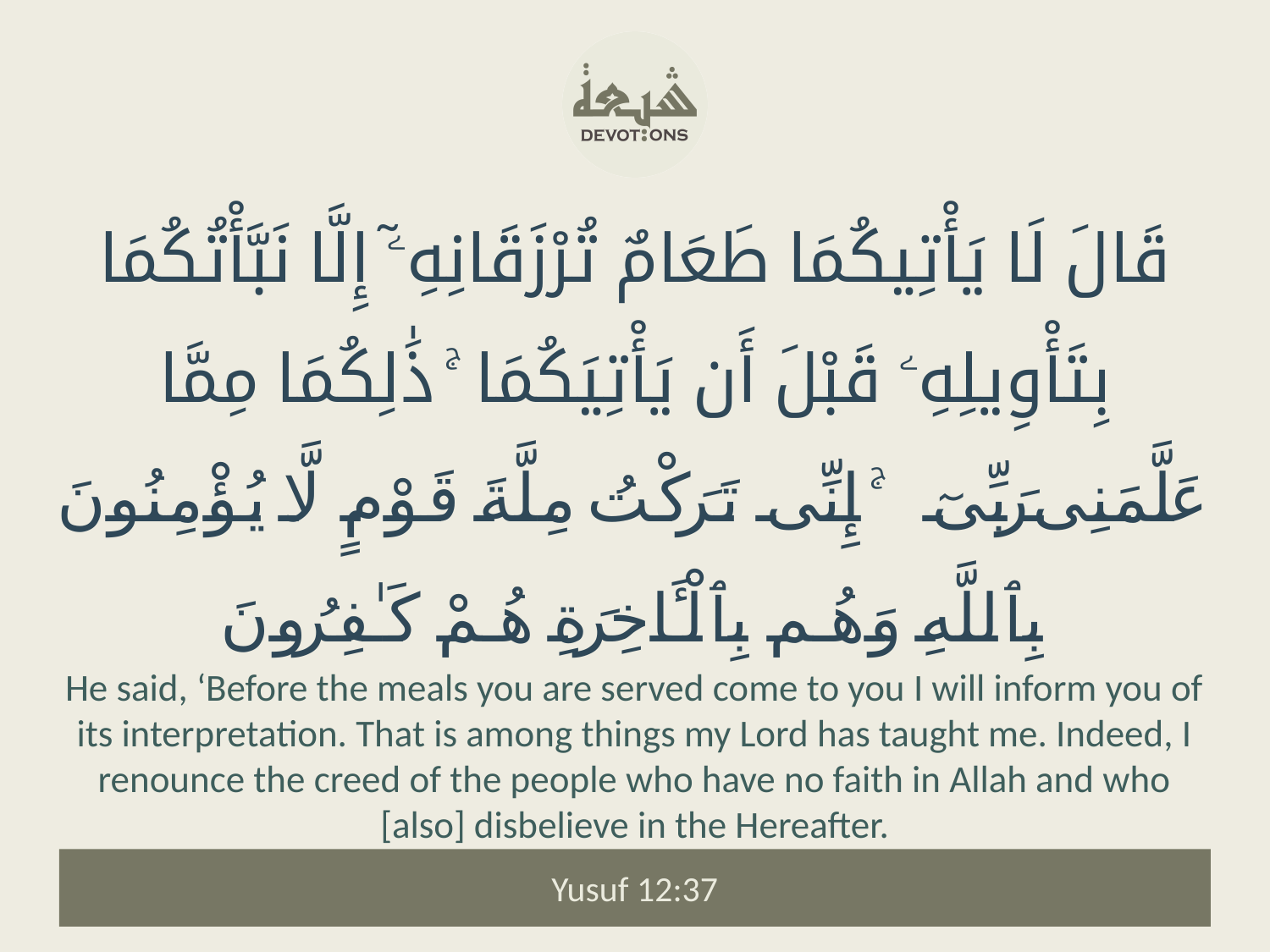

قَالَ لَا يَأْتِيكُمَا طَعَامٌ تُرْزَقَانِهِۦٓ إِلَّا نَبَّأْتُكُمَا بِتَأْوِيلِهِۦ قَبْلَ أَن يَأْتِيَكُمَا ۚ ذَٰلِكُمَا مِمَّا عَلَّمَنِى رَبِّىٓ ۚ إِنِّى تَرَكْتُ مِلَّةَ قَوْمٍ لَّا يُؤْمِنُونَ بِٱللَّهِ وَهُم بِٱلْـَٔاخِرَةِ هُمْ كَـٰفِرُونَ
He said, ‘Before the meals you are served come to you I will inform you of its interpretation. That is among things my Lord has taught me. Indeed, I renounce the creed of the people who have no faith in Allah and who [also] disbelieve in the Hereafter.
Yusuf 12:37